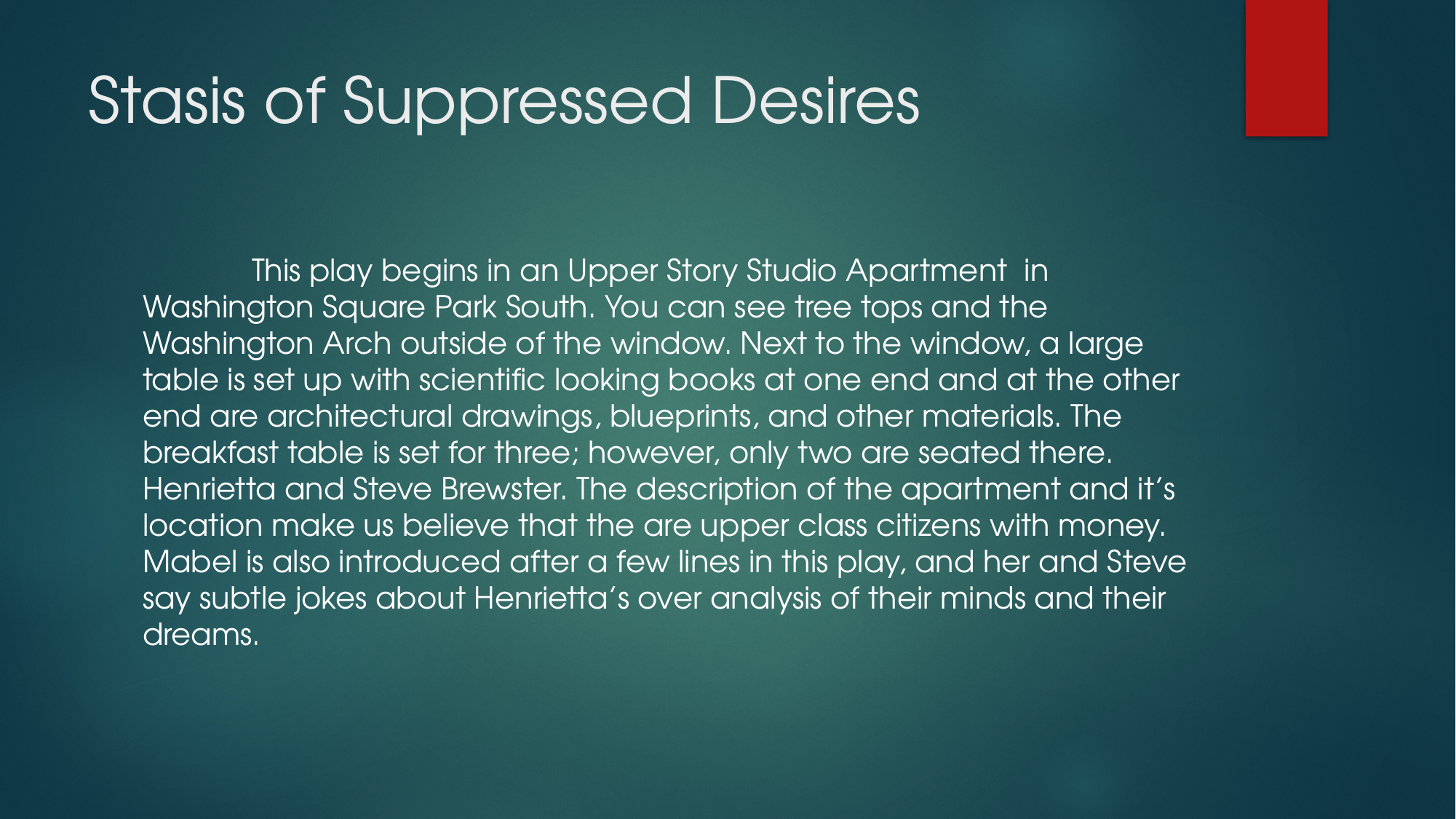

# Stasis of Suppressed Desires
	This play begins in an Upper Story Studio Apartment  in Washington Square Park South. You can see tree tops and the Washington Arch outside of the window. Next to the window, a large table is set up with scientific looking books at one end and at the other end are architectural drawings, blueprints, and other materials. The breakfast table is set for three; however, only two are seated there. Henrietta and Steve Brewster. The description of the apartment and it’s location make us believe that the are upper class citizens with money. Mabel is also introduced after a few lines in this play, and her and Steve say subtle jokes about Henrietta’s over analysis of their minds and their dreams.